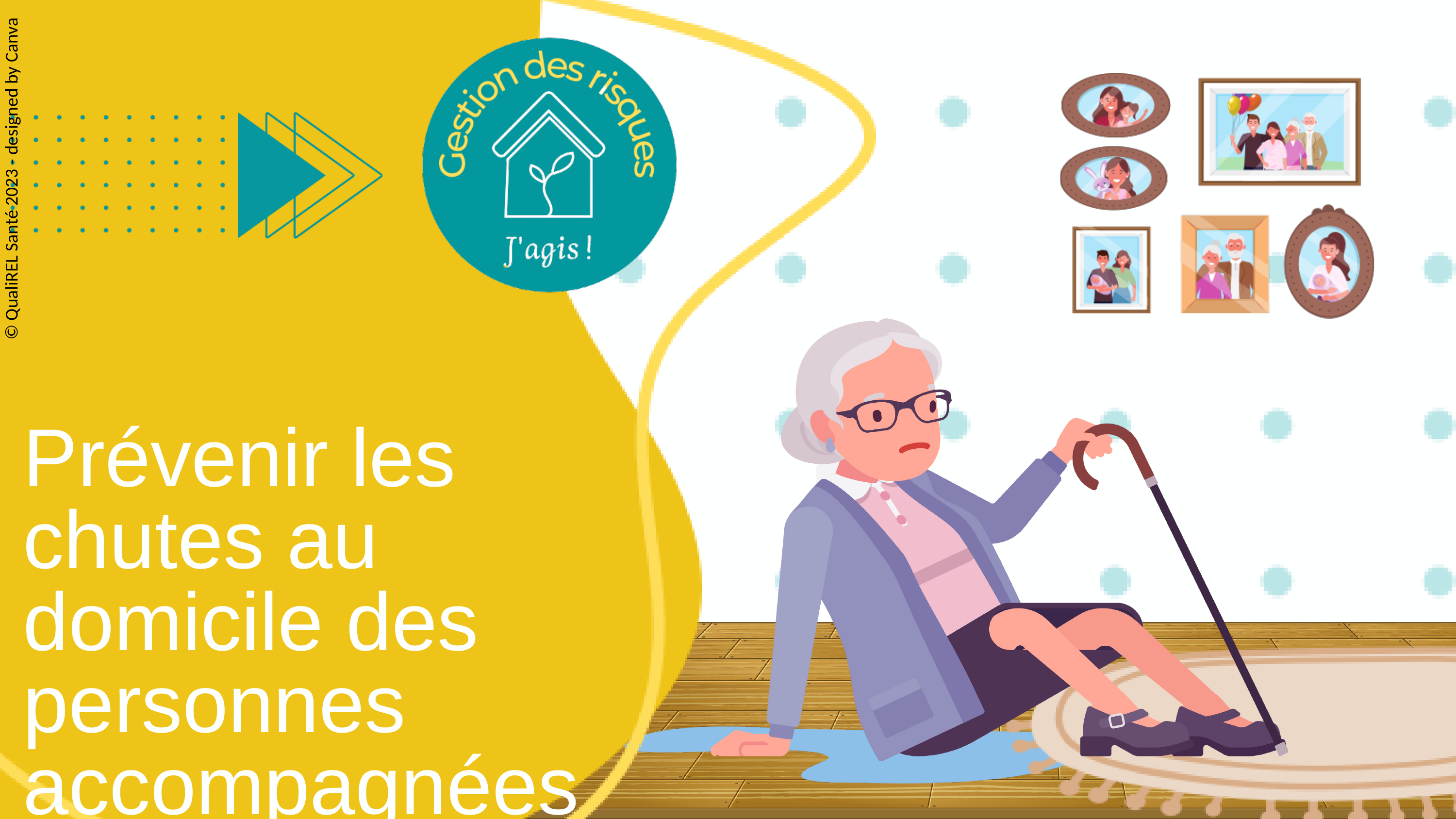

© QualiREL Santé 2023 - designed by Canva

Prévenir les chutes au domicile des personnes accompagnées